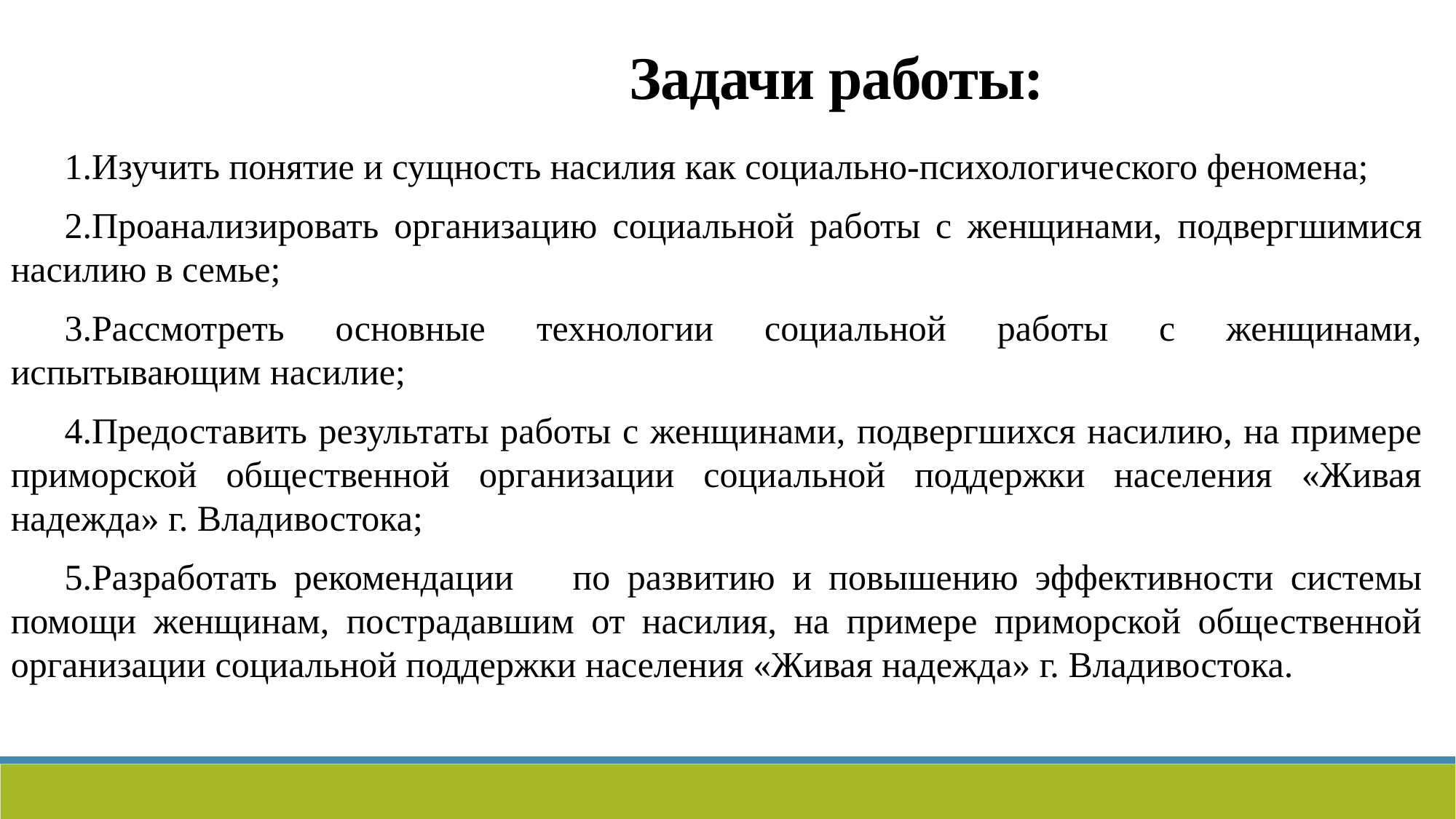

Задачи работы:

1.Изучить понятие и сущность насилия как социально-психологического феномена;
2.Проанализировать организацию социальной работы с женщинами, подвергшимися насилию в семье;
3.Рассмотреть основные технологии социальной работы с женщинами, испытывающим насилие;
4.Предоставить результаты работы с женщинами, подвергшихся насилию, на примере приморской общественной организации социальной поддержки населения «Живая надежда» г. Владивостока;
5.Разработать рекомендации 	по развитию и повышению эффективности системы помощи женщинам, пострадавшим от насилия, на примере приморской общественной организации социальной поддержки населения «Живая надежда» г. Владивостока.